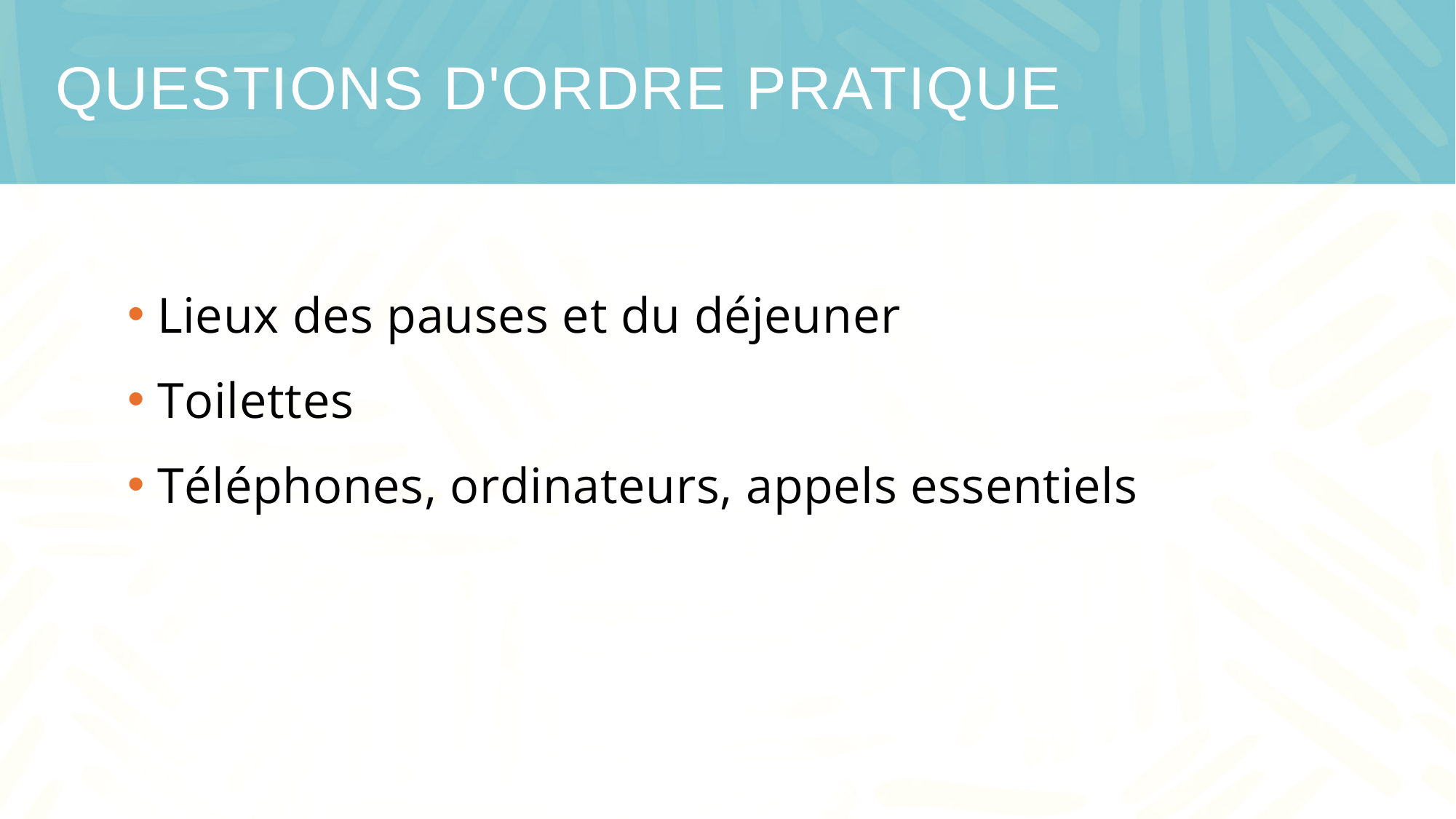

# Questions d'ordre pratique
 Lieux des pauses et du déjeuner
 Toilettes
 Téléphones, ordinateurs, appels essentiels